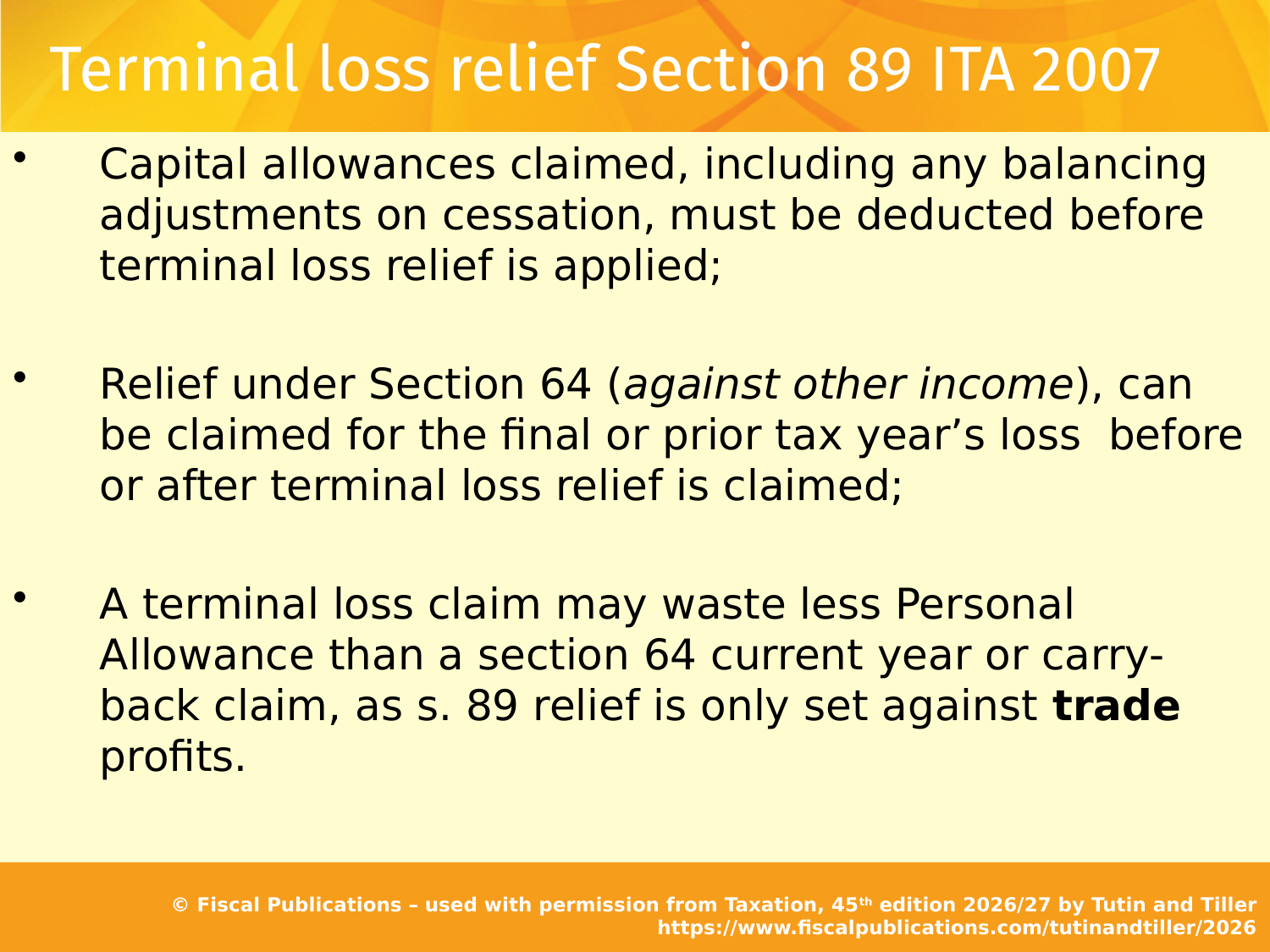

# Terminal loss relief Section 89 ITA 2007
Capital allowances claimed, including any balancing adjustments on cessation, must be deducted before terminal loss relief is applied;

Relief under Section 64 (against other income), can be claimed for the final or prior tax year’s loss  before or after terminal loss relief is claimed;

A terminal loss claim may waste less Personal Allowance than a section 64 current year or carry-back claim, as s. 89 relief is only set against trade profits.